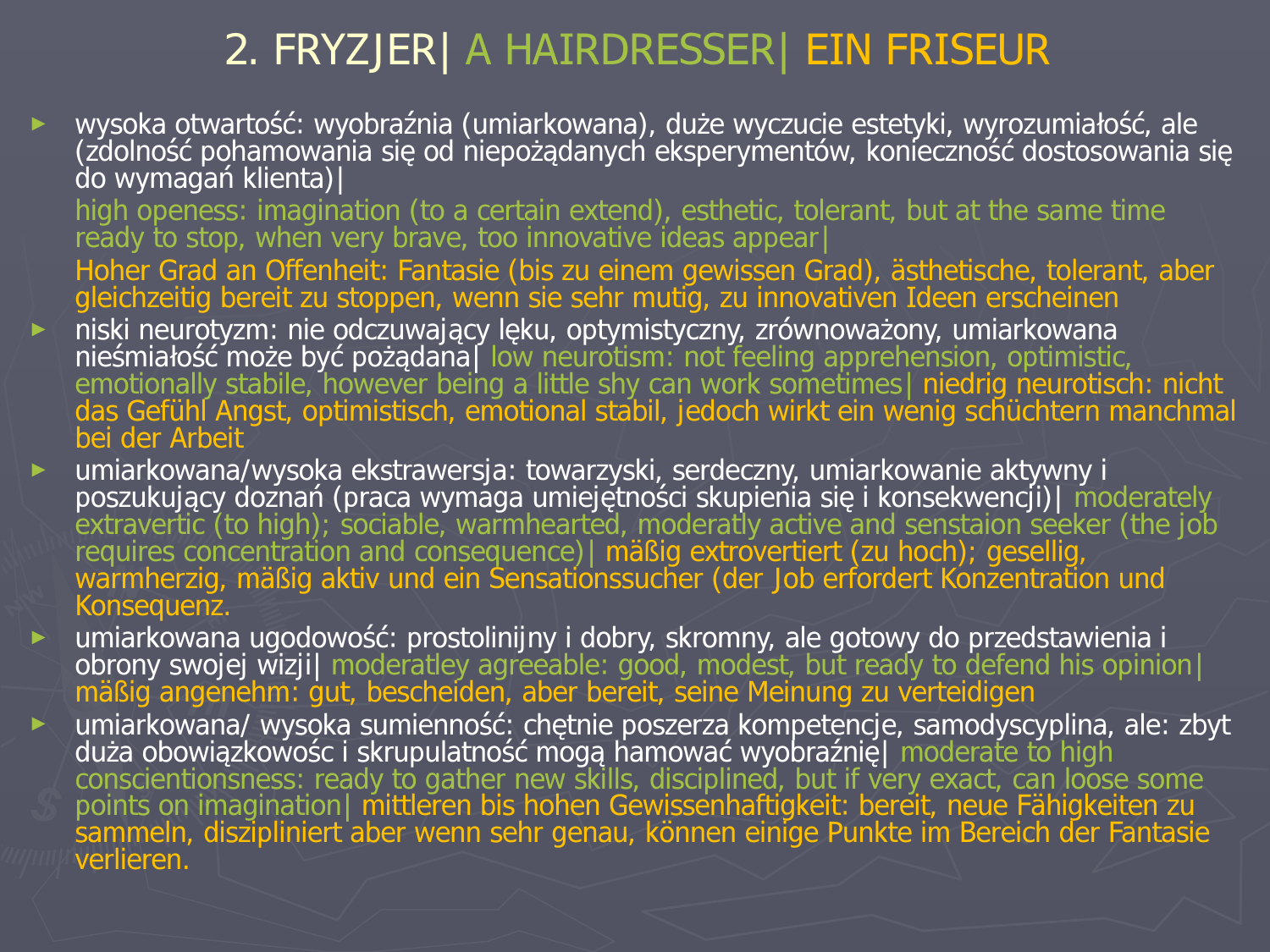

# 2. FRYZJER| A HAIRDRESSER| EIN FRISEUR
wysoka otwartość: wyobraźnia (umiarkowana), duże wyczucie estetyki, wyrozumiałość, ale (zdolność pohamowania się od niepożądanych eksperymentów, konieczność dostosowania się do wymagań klienta)|
	high openess: imagination (to a certain extend), esthetic, tolerant, but at the same time ready to stop, when very brave, too innovative ideas appear|
	Hoher Grad an Offenheit: Fantasie (bis zu einem gewissen Grad), ästhetische, tolerant, aber gleichzeitig bereit zu stoppen, wenn sie sehr mutig, zu innovativen Ideen erscheinen
niski neurotyzm: nie odczuwający lęku, optymistyczny, zrównoważony, umiarkowana nieśmiałość może być pożądana| low neurotism: not feeling apprehension, optimistic, emotionally stabile, however being a little shy can work sometimes| niedrig neurotisch: nicht das Gefühl Angst, optimistisch, emotional stabil, jedoch wirkt ein wenig schüchtern manchmal bei der Arbeit
umiarkowana/wysoka ekstrawersja: towarzyski, serdeczny, umiarkowanie aktywny i poszukujący doznań (praca wymaga umiejętności skupienia się i konsekwencji)| moderately extravertic (to high); sociable, warmhearted, moderatly active and senstaion seeker (the job requires concentration and consequence)| mäßig extrovertiert (zu hoch); gesellig, warmherzig, mäßig aktiv und ein Sensationssucher (der Job erfordert Konzentration und Konsequenz.
umiarkowana ugodowość: prostolinijny i dobry, skromny, ale gotowy do przedstawienia i obrony swojej wizji| moderatley agreeable: good, modest, but ready to defend his opinion|  mäßig angenehm: gut, bescheiden, aber bereit, seine Meinung zu verteidigen
umiarkowana/ wysoka sumienność: chętnie poszerza kompetencje, samodyscyplina, ale: zbyt duża obowiązkowośc i skrupulatność mogą hamować wyobraźnię| moderate to high conscientionsness: ready to gather new skills, disciplined, but if very exact, can loose some points on imagination| mittleren bis hohen Gewissenhaftigkeit: bereit, neue Fähigkeiten zu sammeln, diszipliniert aber wenn sehr genau, können einige Punkte im Bereich der Fantasie verlieren.